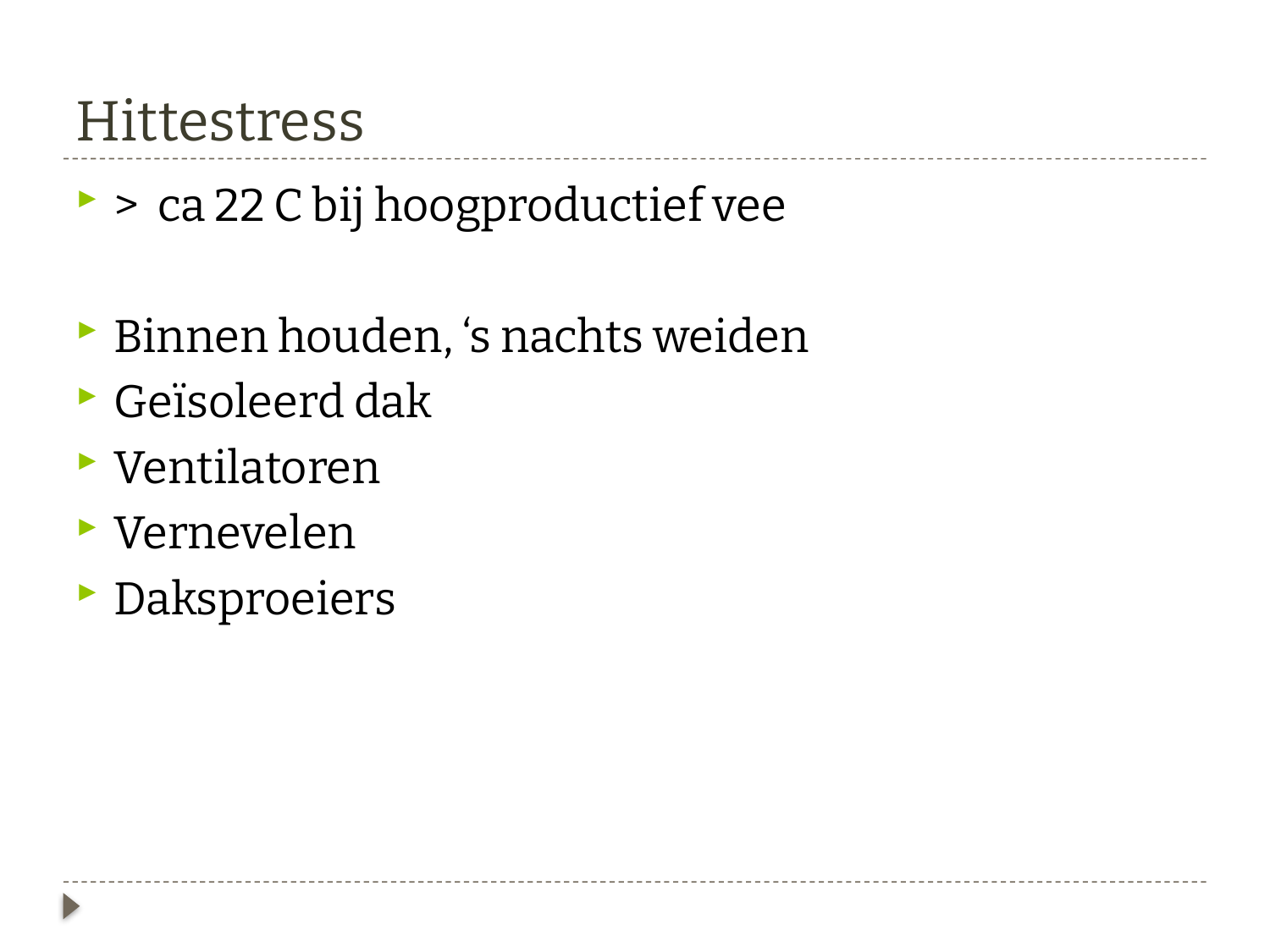

# Hittestress
>  ca 22 C bij hoogproductief vee

Binnen houden, ‘s nachts weiden
Geïsoleerd dak
Ventilatoren
Vernevelen
Daksproeiers